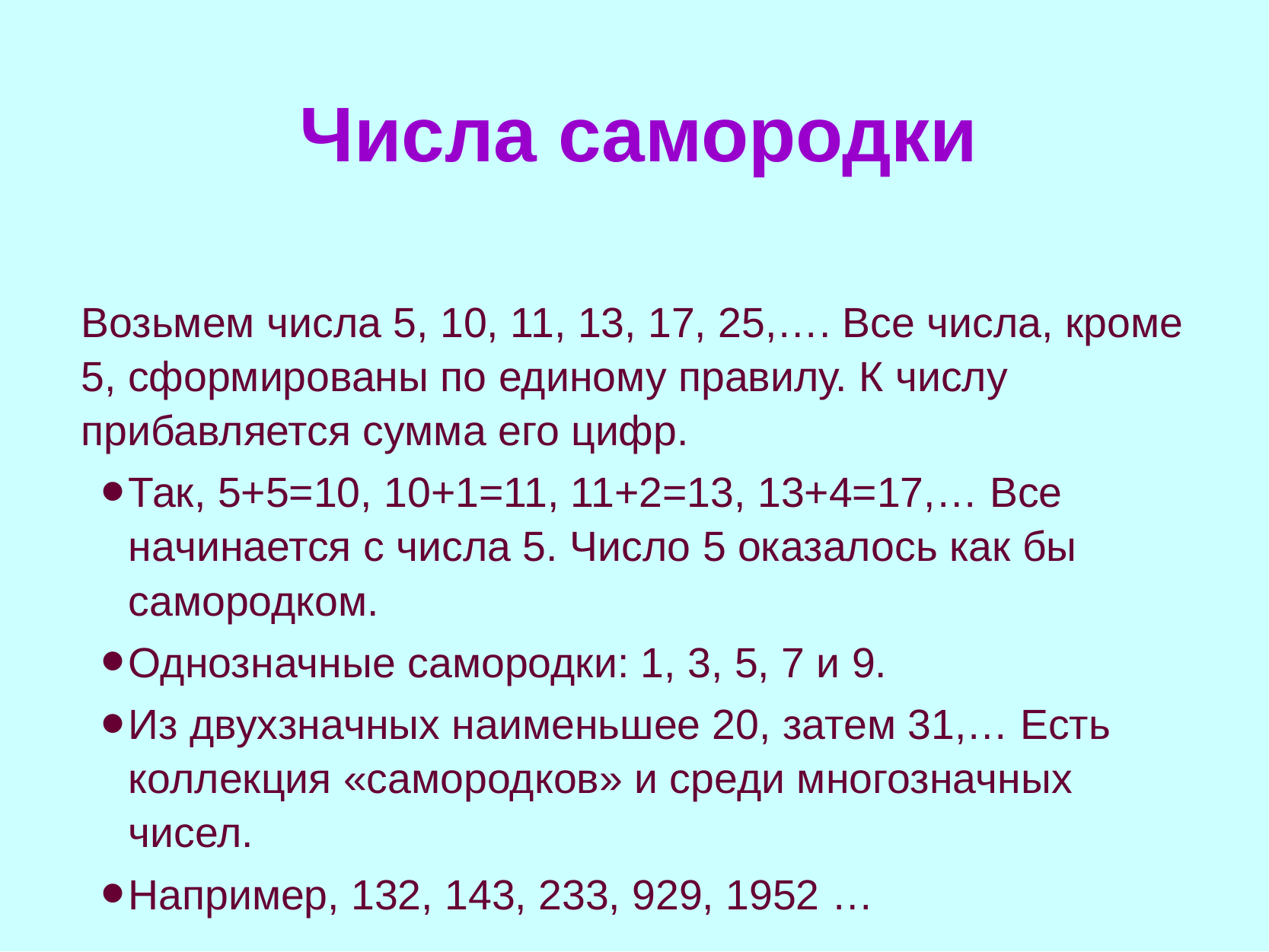

# Числа самородки

Возьмем числа 5, 10, 11, 13, 17, 25,…. Все числа, кроме 5, сформированы по единому правилу. К числу прибавляется сумма его цифр.
Так, 5+5=10, 10+1=11, 11+2=13, 13+4=17,… Все начинается с числа 5. Число 5 оказалось как бы самородком.
Однозначные самородки: 1, 3, 5, 7 и 9.
Из двухзначных наименьшее 20, затем 31,… Есть коллекция «самородков» и среди многозначных чисел.
Например, 132, 143, 233, 929, 1952 …